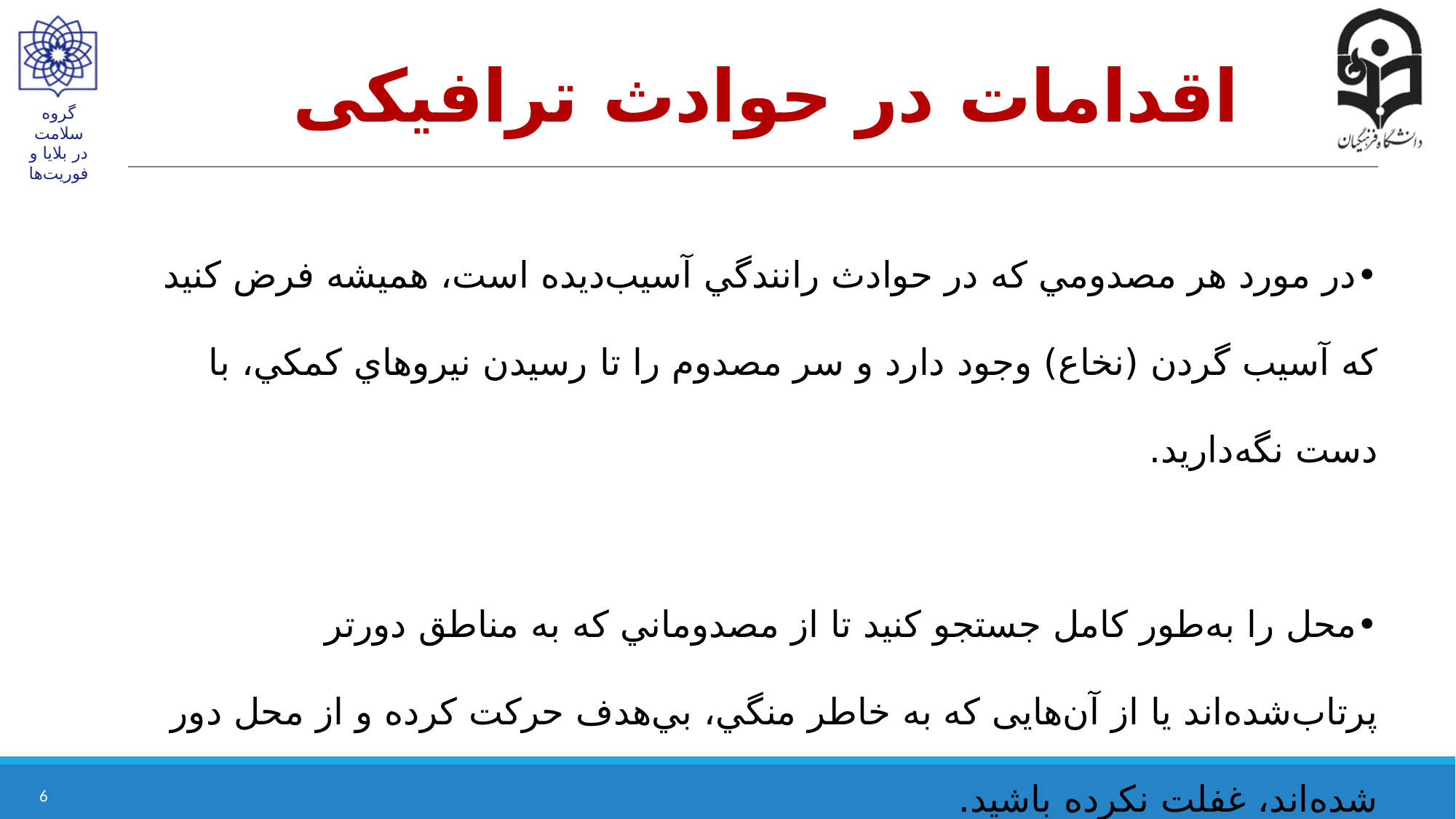

# اقدامات در حوادث ترافیکی
•	در مورد هر مصدومي‌ كه‌ در حوادث‌ رانندگي‌ آسیب‌دیده‌ است‌، هميشه‌ فرض‌ كنيد كه‌ آسيب‌ گردن‌ (نخاع‌) وجود دارد و سر مصدوم‌ را تا رسيدن‌ نيروهاي‌ كمكي‌، با دست‌ نگه‌دارید.

•	محل‌ را به‌طور كامل‌ جستجو كنيد تا از مصدوماني‌ كه‌ به‌ مناطق‌ دورتر پرتاب‌شده‌اند يا از آن‌هایی‌ كه‌ به‌ خاطر منگي‌، بي‌هدف‌ حركت‌ كرده‌ و از محل‌ دور شده‌اند، غفلت‌ نكرده‌ باشيد.
6